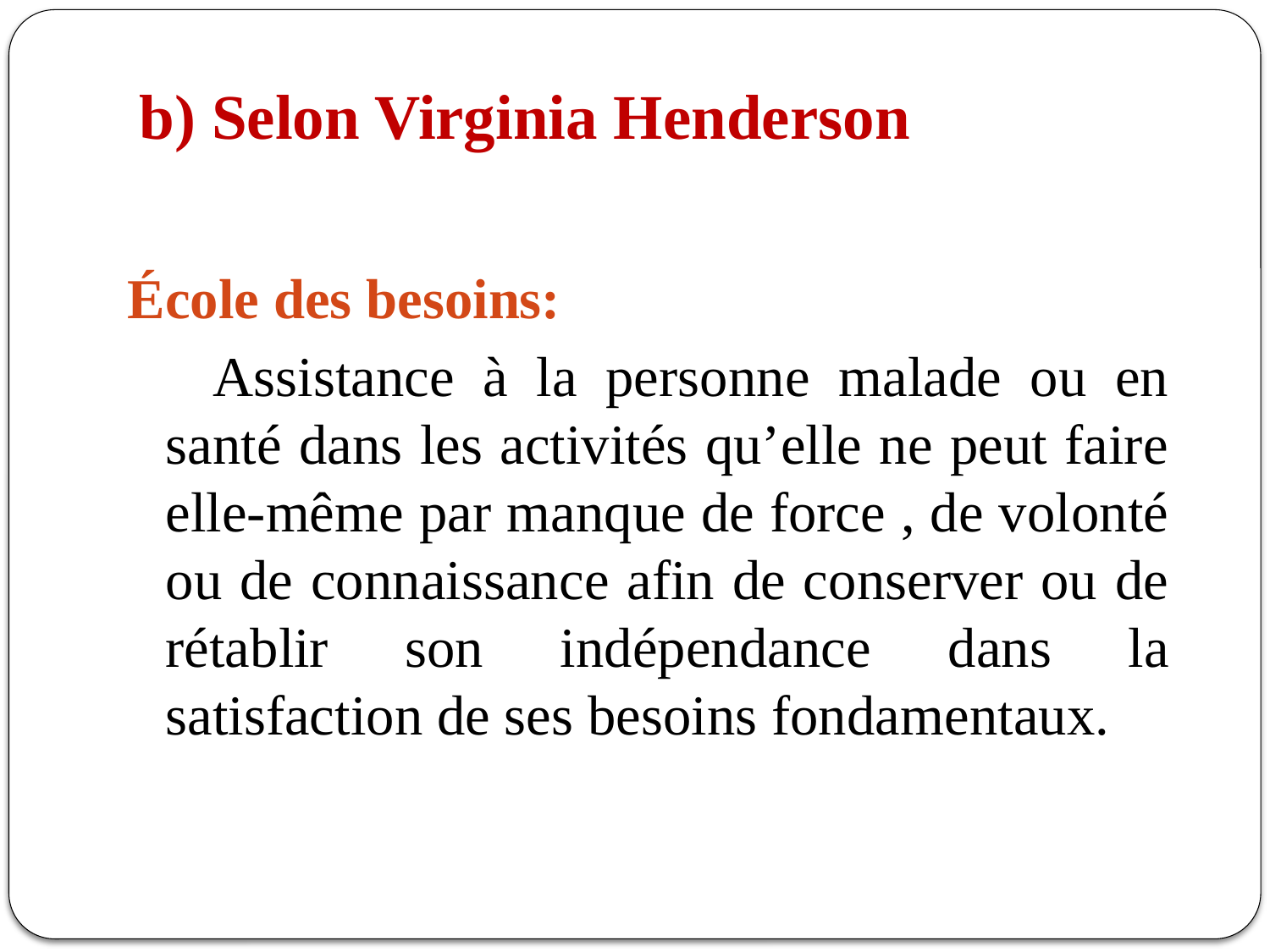

# b) Selon Virginia Henderson
École des besoins:
   Assistance à la personne malade ou en santé dans les activités qu’elle ne peut faire elle-même par manque de force , de volonté ou de connaissance afin de conserver ou de rétablir son indépendance dans la satisfaction de ses besoins fondamentaux.